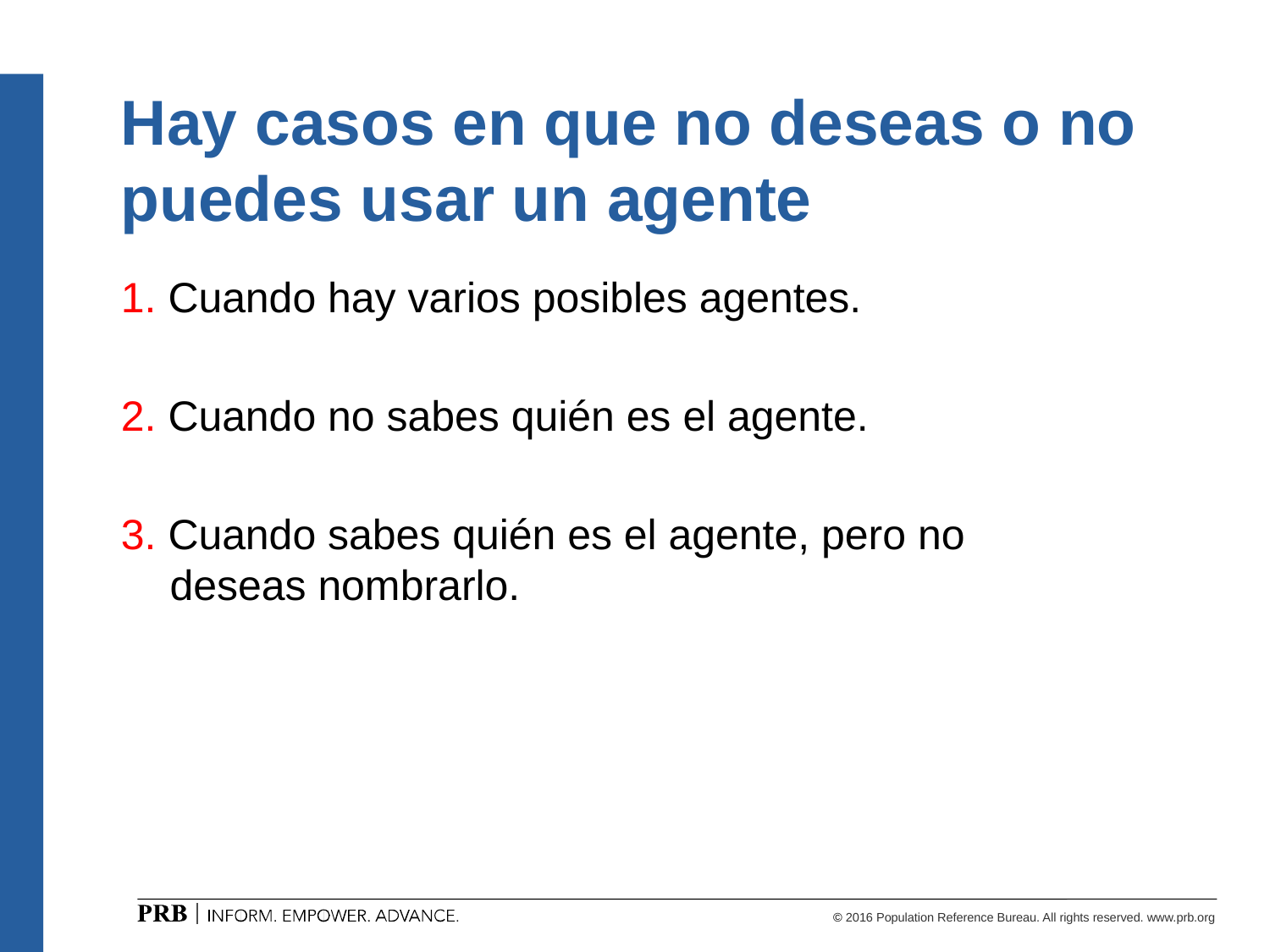

# Hay casos en que no deseas o no puedes usar un agente
1. Cuando hay varios posibles agentes.

2. Cuando no sabes quién es el agente.

3. Cuando sabes quién es el agente, pero no  deseas nombrarlo.